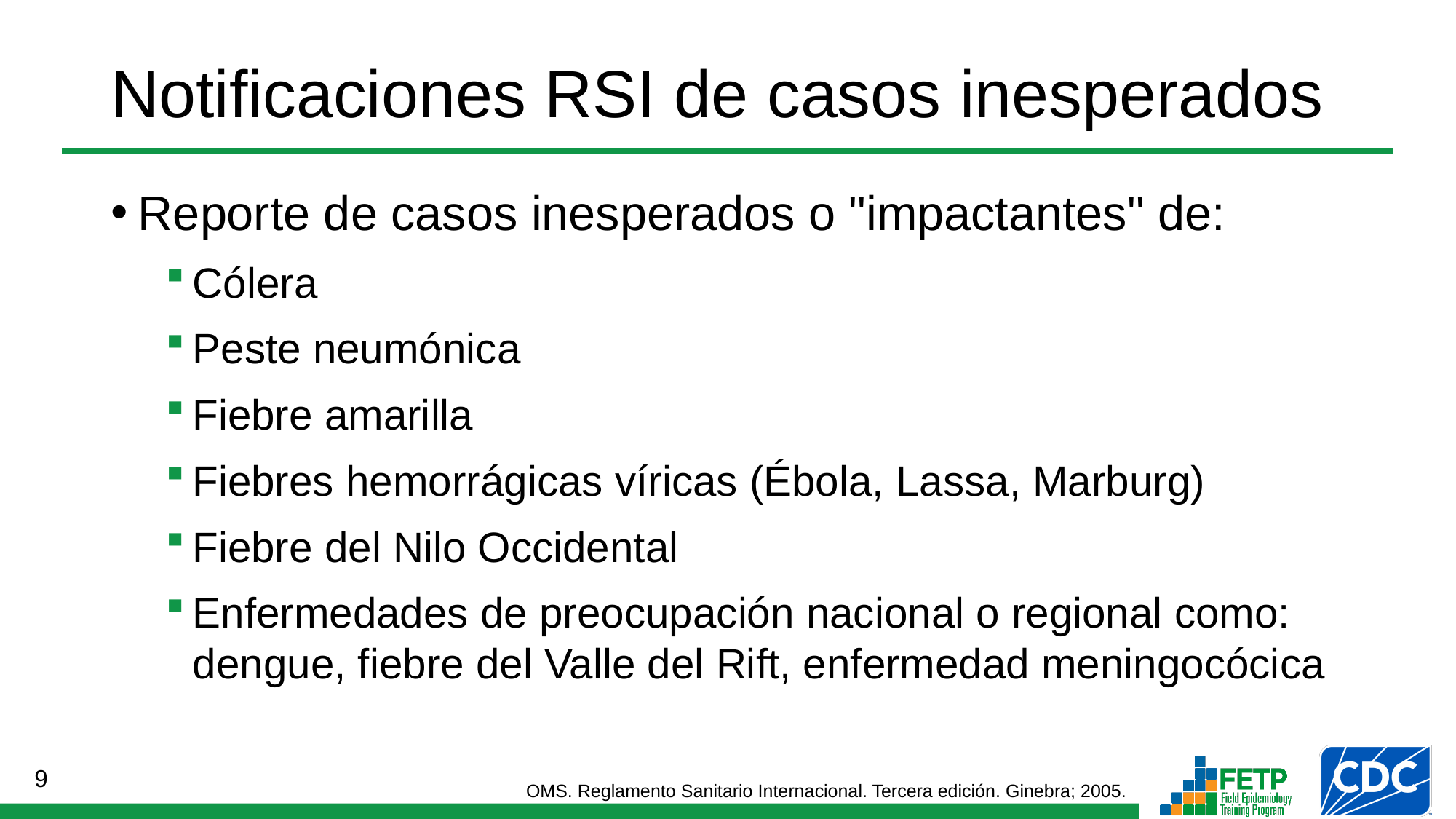

# Notificaciones RSI de casos inesperados

Reporte de casos inesperados o "impactantes" de:
Cólera
Peste neumónica
Fiebre amarilla
Fiebres hemorrágicas víricas (Ébola, Lassa, Marburg)
Fiebre del Nilo Occidental
Enfermedades de preocupación nacional o regional como: dengue, fiebre del Valle del Rift, enfermedad meningocócica
OMS. Reglamento Sanitario Internacional. Tercera edición. Ginebra; 2005.